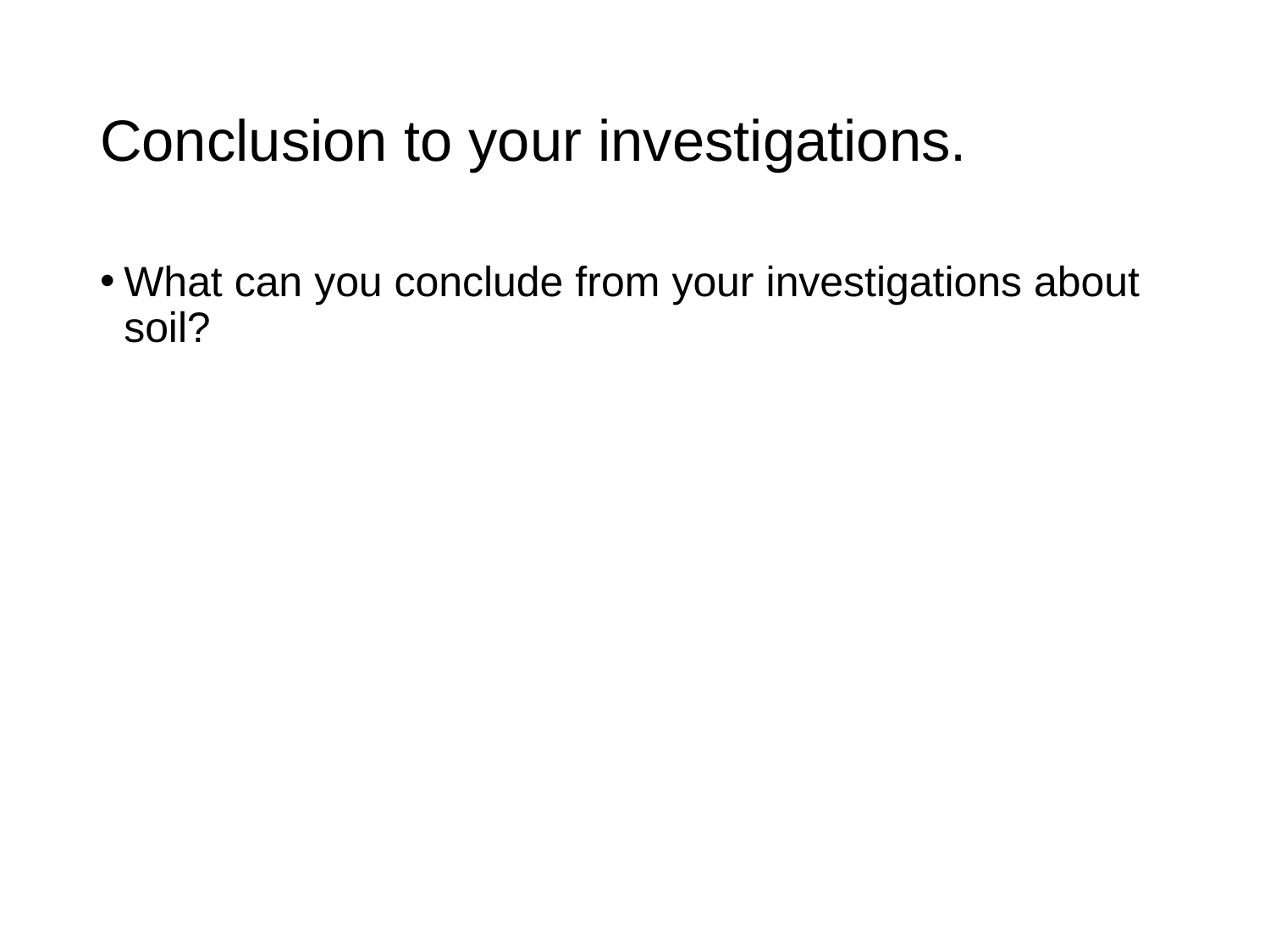

# Conclusion to your investigations.
What can you conclude from your investigations about soil?